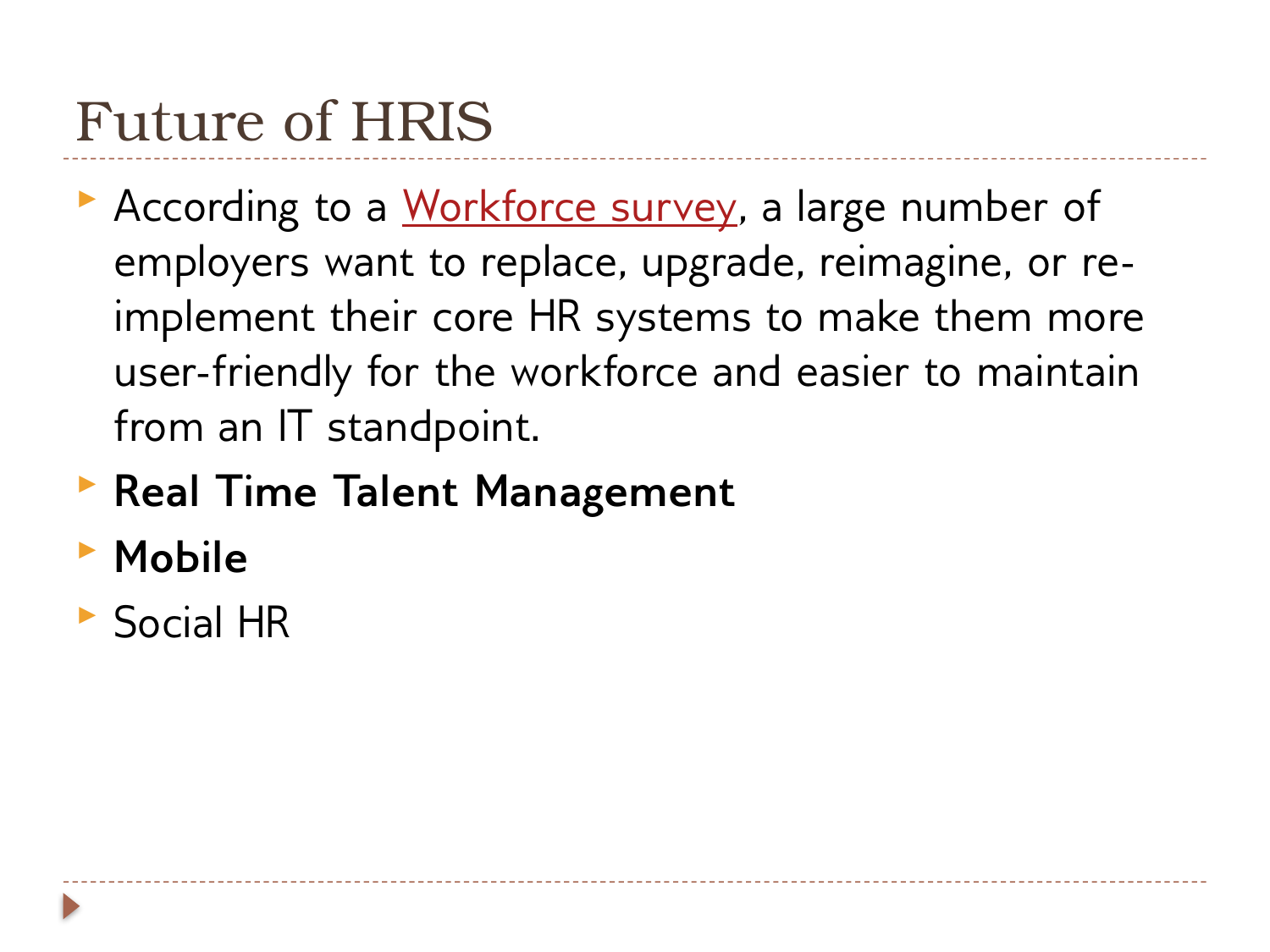

# Future of HRIS
According to a Workforce survey, a large number of employers want to replace, upgrade, reimagine, or re-implement their core HR systems to make them more user-friendly for the workforce and easier to maintain from an IT standpoint.
Real Time Talent Management
Mobile
Social HR